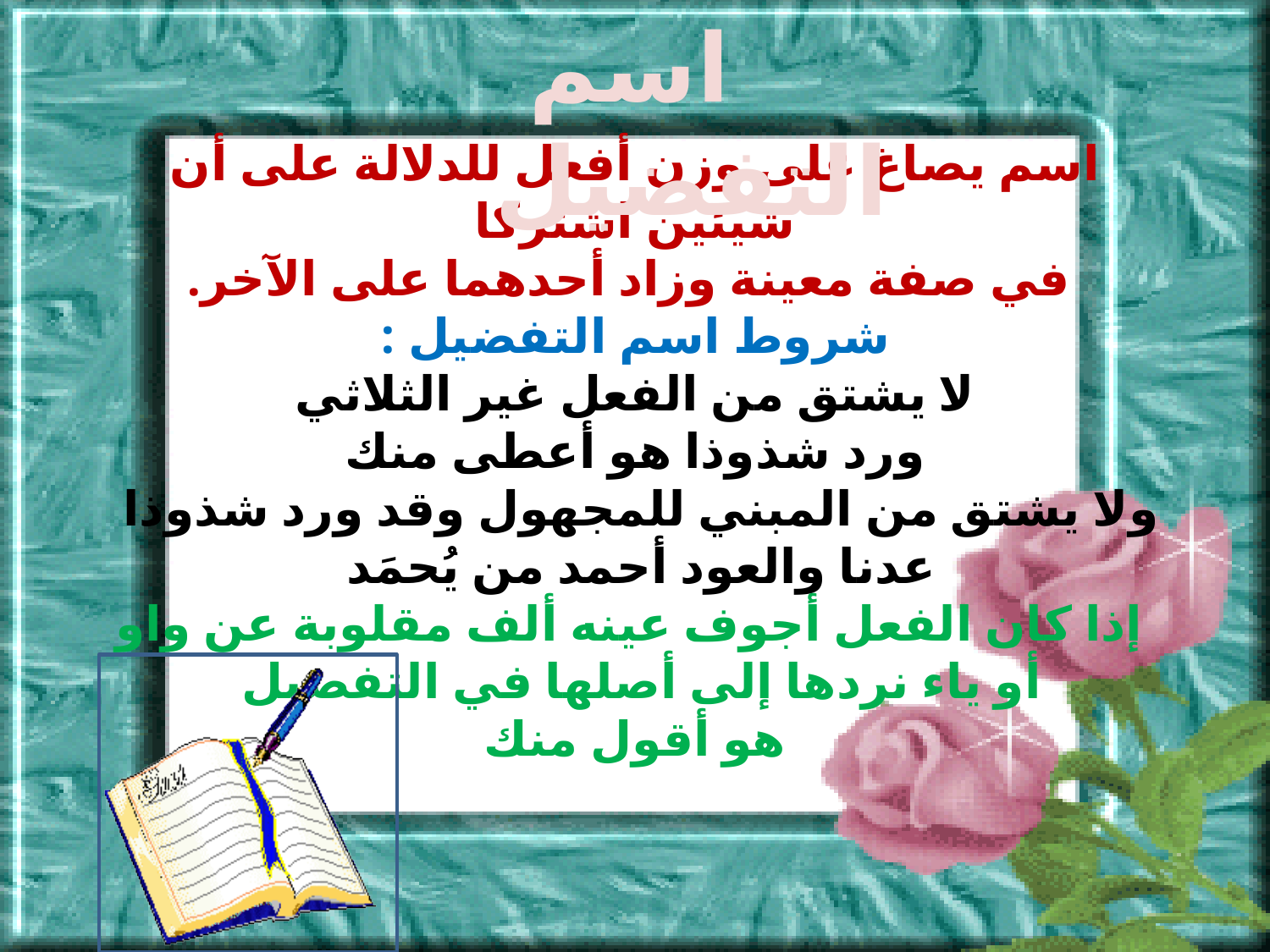

# اسم يصاغ على وزن أفعل للدلالة على أن شيئين اشتركا في صفة معينة وزاد أحدهما على الآخر. شروط اسم التفضيل : لا يشتق من الفعل غير الثلاثي ورد شذوذا هو أعطى منك ولا يشتق من المبني للمجهول وقد ورد شذوذا عدنا والعود أحمد من يُحمَد  إذا كان الفعل أجوف عينه ألف مقلوبة عن واو أو ياء نردها إلى أصلها في التفضيل هو أقول منك
اسم التفضيل